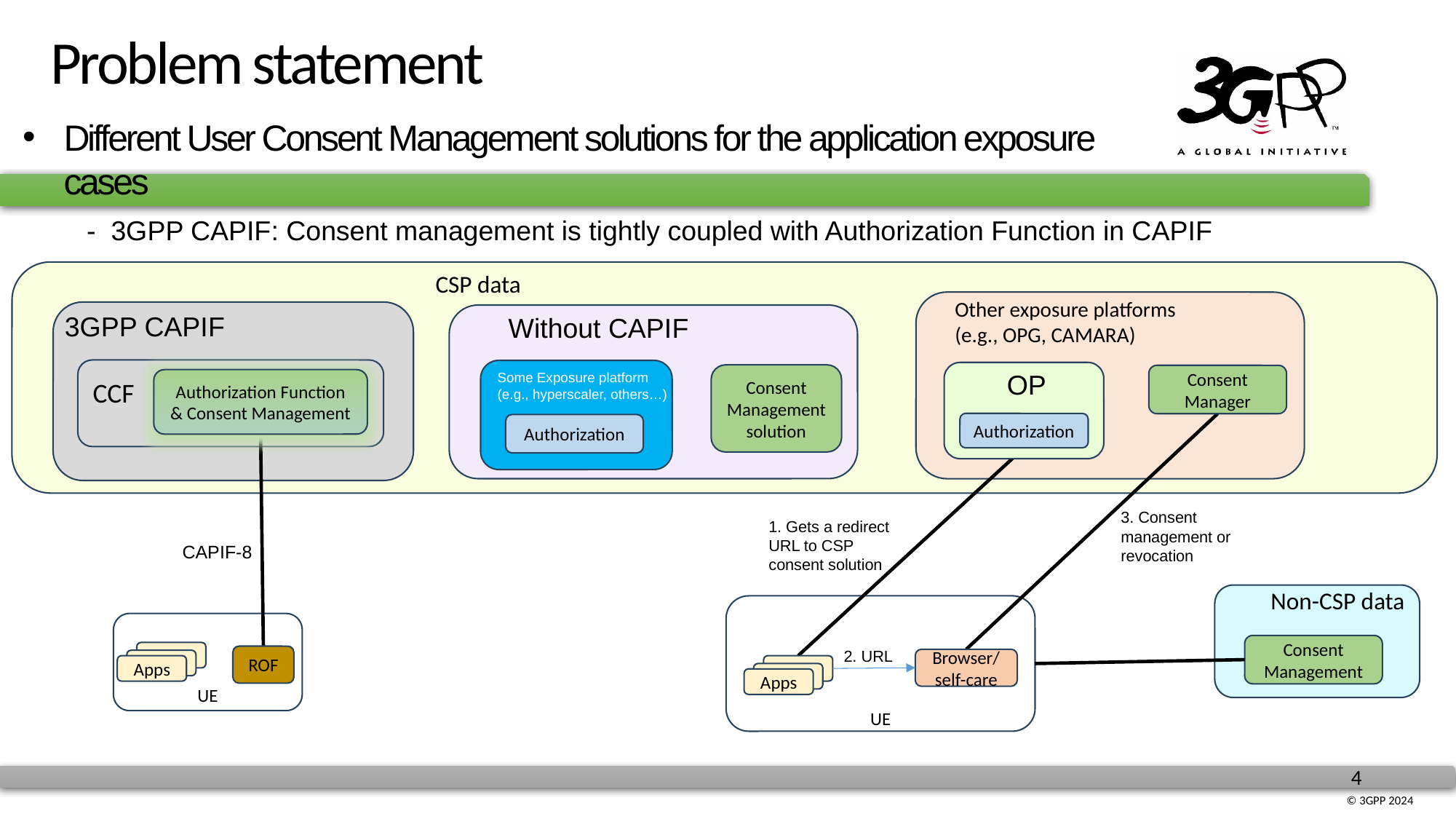

# Problem statement
Different User Consent Management solutions for the application exposure cases
-  3GPP CAPIF: Consent management is tightly coupled with Authorization Function in CAPIF

CSP data
Other exposure platforms
(e.g., OPG, CAMARA)

3GPP CAPIF

Without CAPIF

CCF

Some Exposure platform (e.g., hyperscaler, others…)
Authorization
OP
Authorization

Consent Management
solution
Consent Manager
Authorization Function & Consent Management
3. Consent management or revocation
1. Gets a redirect URL to CSP consent solution
CAPIF-8
Non-CSP data

Consent Management

UE

UE
2. URL
Apps
Apps
Apps
ROF
Browser/
self-care
Apps
Apps
Apps